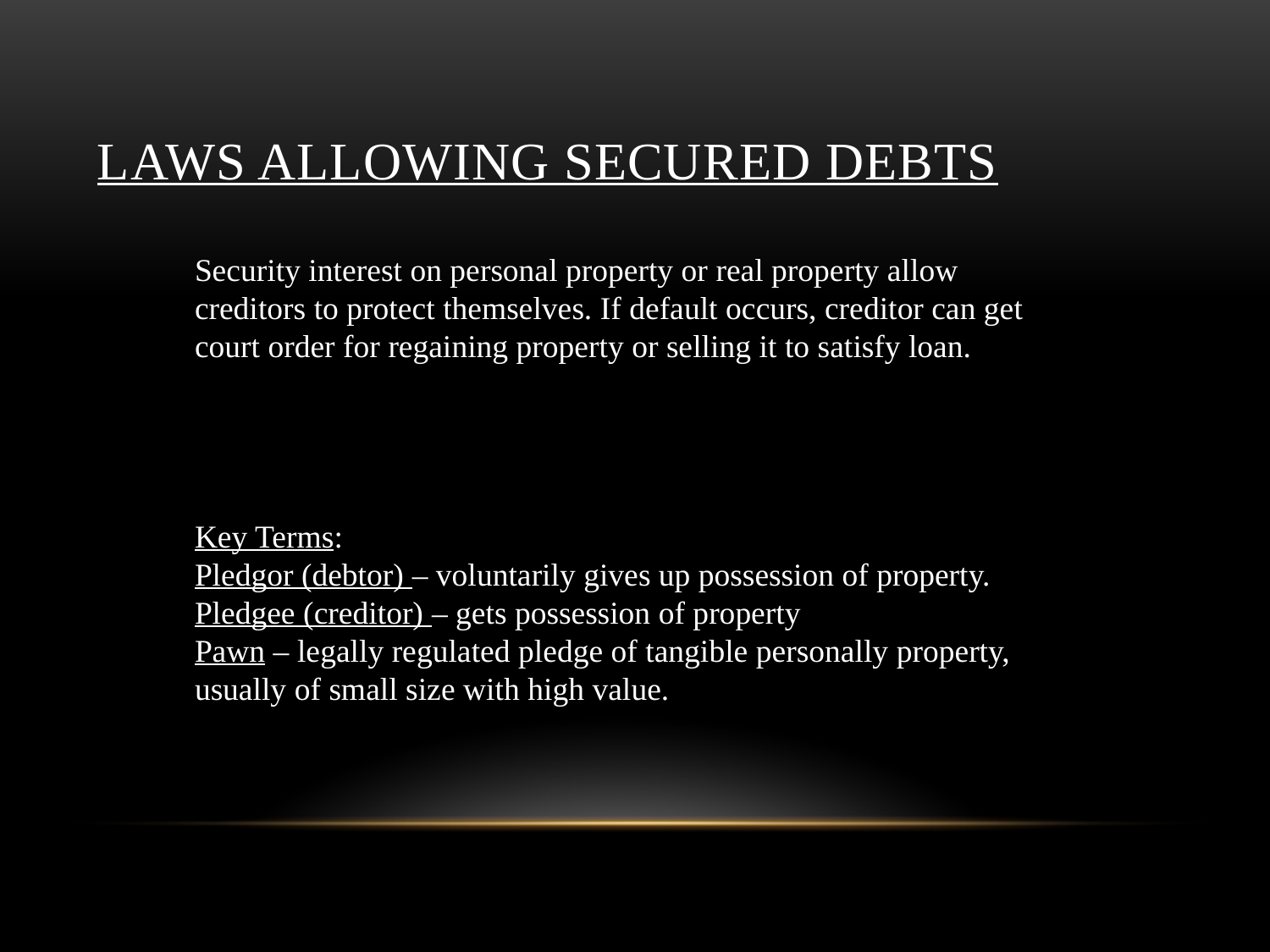

# Laws Allowing Secured Debts
Security interest on personal property or real property allow creditors to protect themselves. If default occurs, creditor can get court order for regaining property or selling it to satisfy loan.

Key Terms:
Pledgor (debtor) – voluntarily gives up possession of property.
Pledgee (creditor) – gets possession of property
Pawn – legally regulated pledge of tangible personally property, usually of small size with high value.